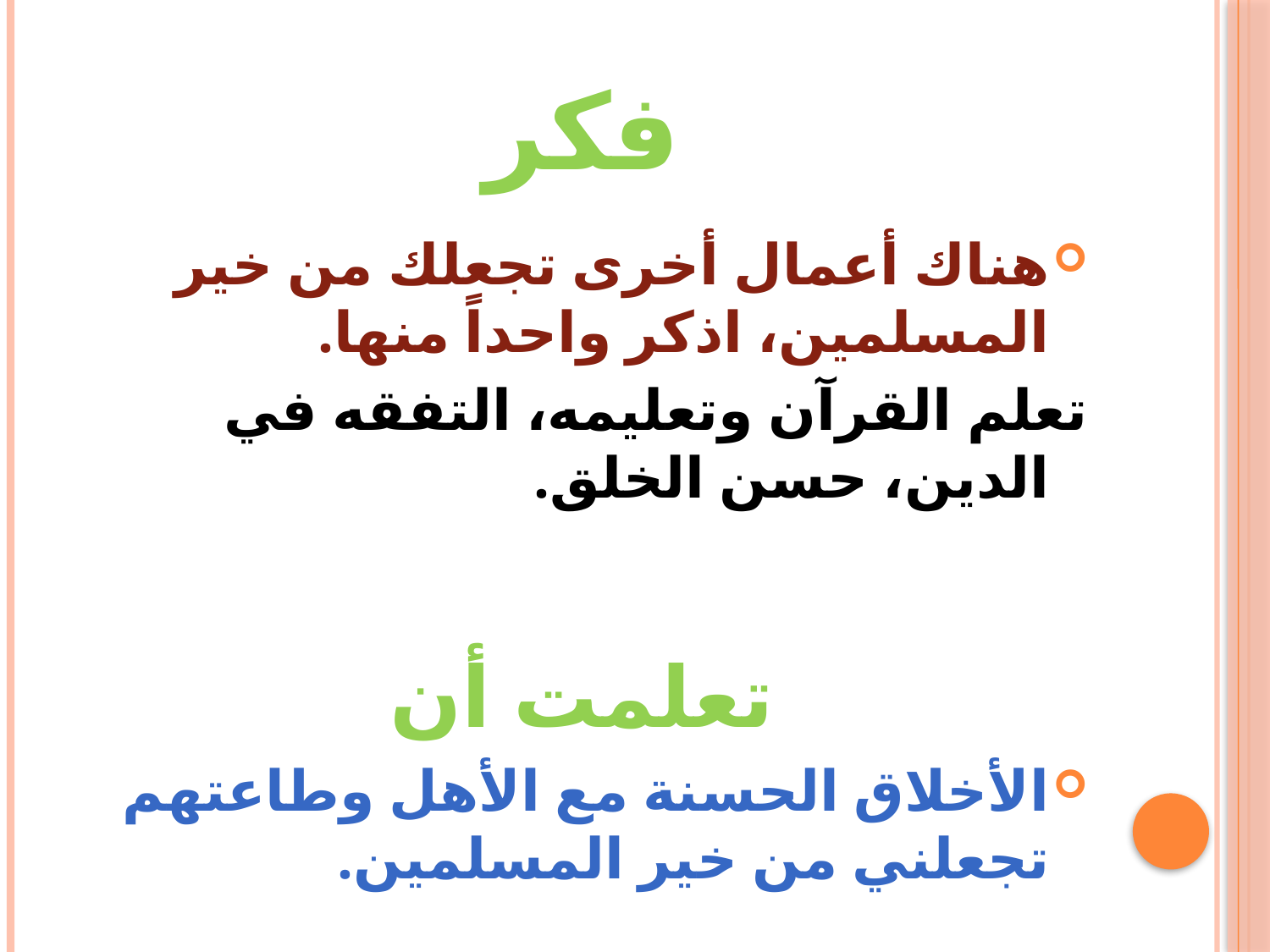

# فكر
هناك أعمال أخرى تجعلك من خير المسلمين، اذكر واحداً منها.
تعلم القرآن وتعليمه، التفقه في الدين، حسن الخلق.

تعلمت أن
الأخلاق الحسنة مع الأهل وطاعتهم تجعلني من خير المسلمين.